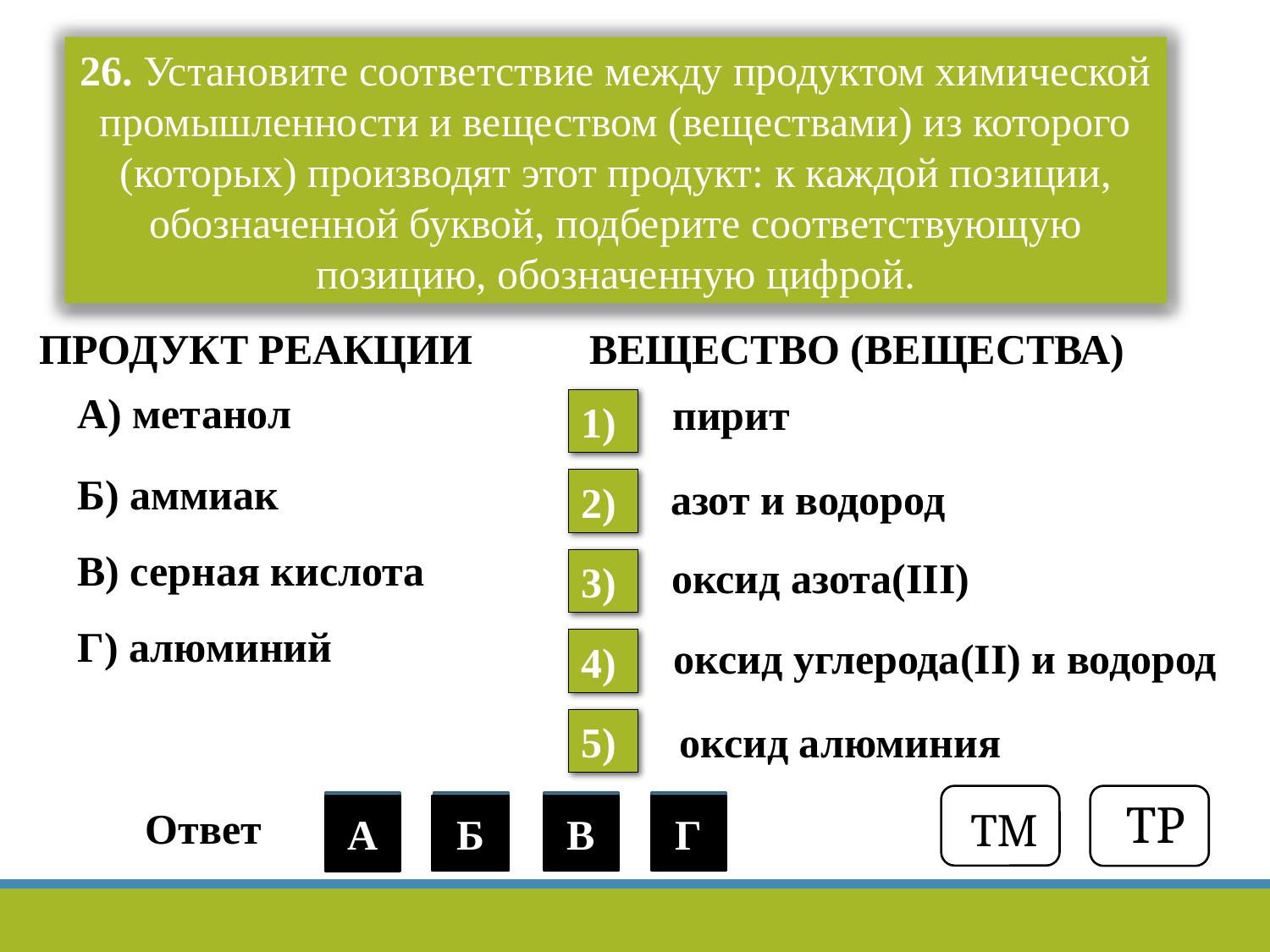

26. Установите соответствие между продуктом химической промышленности и веществом (веществами) из которого (которых) производят этот продукт: к каждой позиции, обозначенной буквой, подберите соответствующую позицию, обозначенную цифрой.
ПРОДУКТ РЕАКЦИИ           ВЕЩЕСТВО (ВЕЩЕСТВА)
пирит
1)
А) метанол

Б) аммиак
В) серная кислота
Г) алюминий
азот и водород
2)
оксид азота(III)
3)
оксид углерода(II) и водород
4)
5)
оксид алюминия
ТМ
ТР
4
2
1
5
   Ответ
А
Б
В
Г